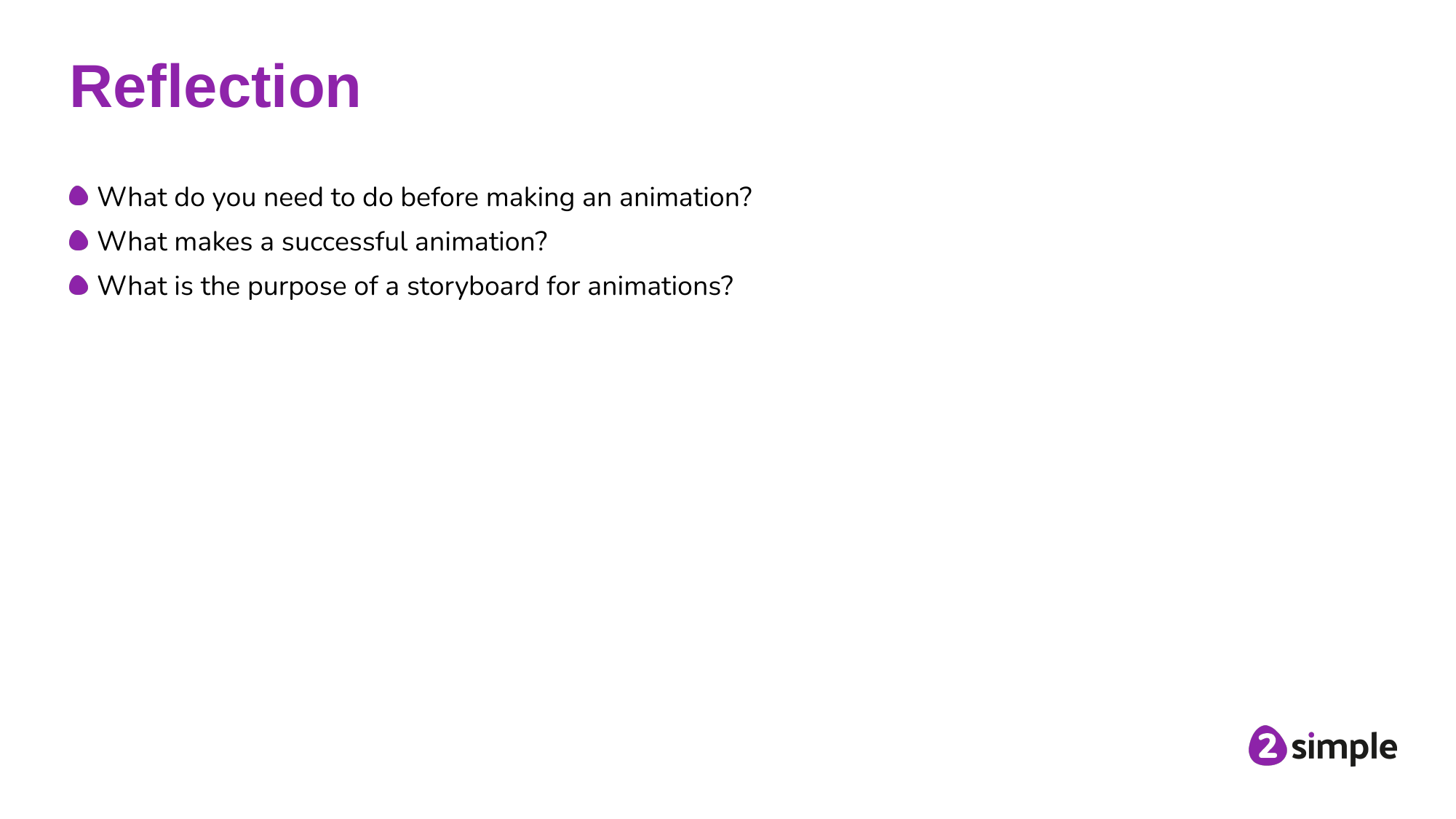

# Reflection
What do you need to do before making an animation?
What makes a successful animation?
What is the purpose of a storyboard for animations?